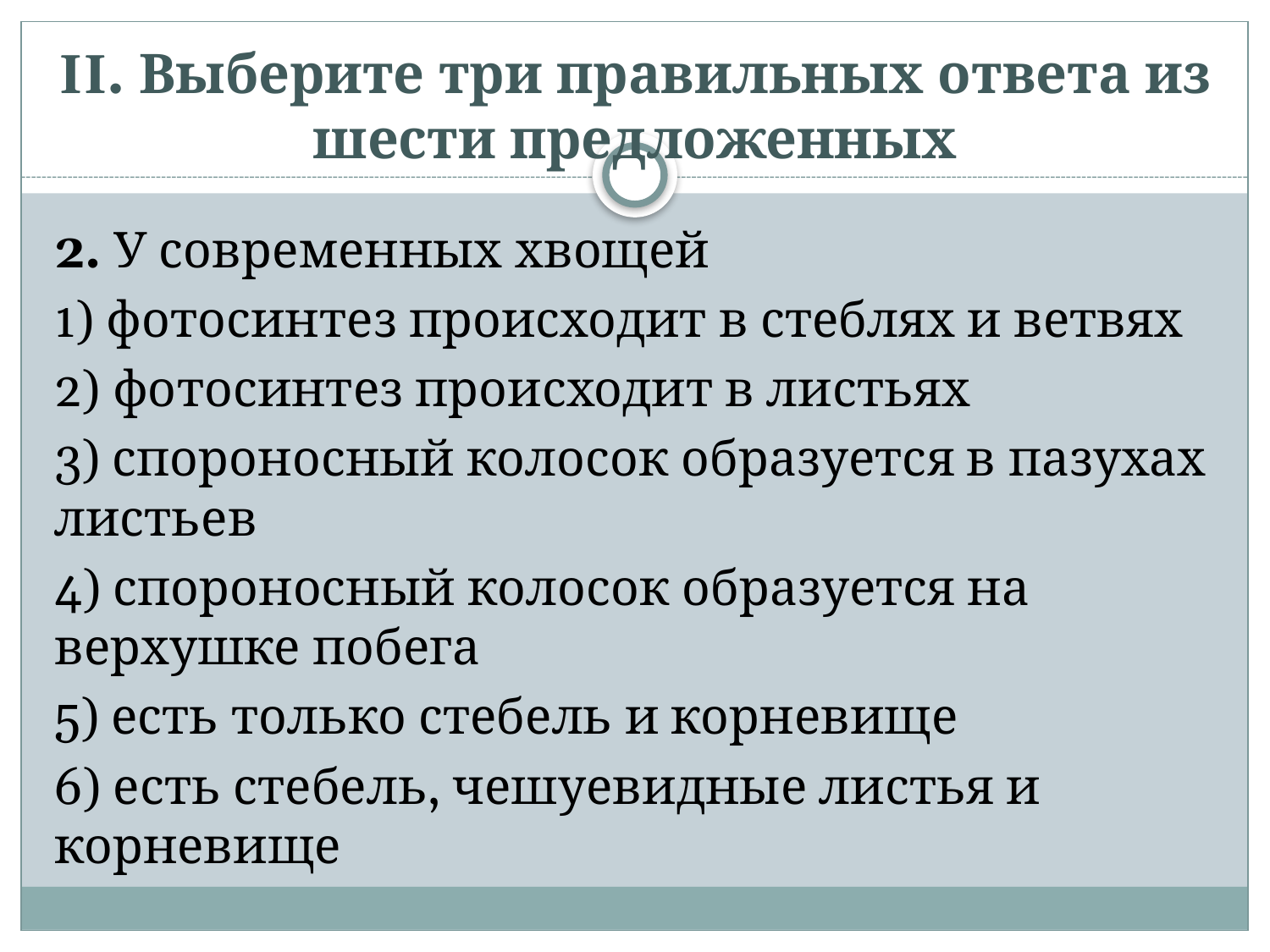

# II. Выберите три правильных ответа из шести предложенных
2. У современных хвощей
1) фотосинтез происходит в стеблях и ветвях
2) фотосинтез происходит в листьях
3) спороносный колосок образуется в пазухах листьев
4) спороносный колосок образуется на верхушке побега
5) есть только стебель и корневище
6) есть стебель, чешуевидные листья и корневище